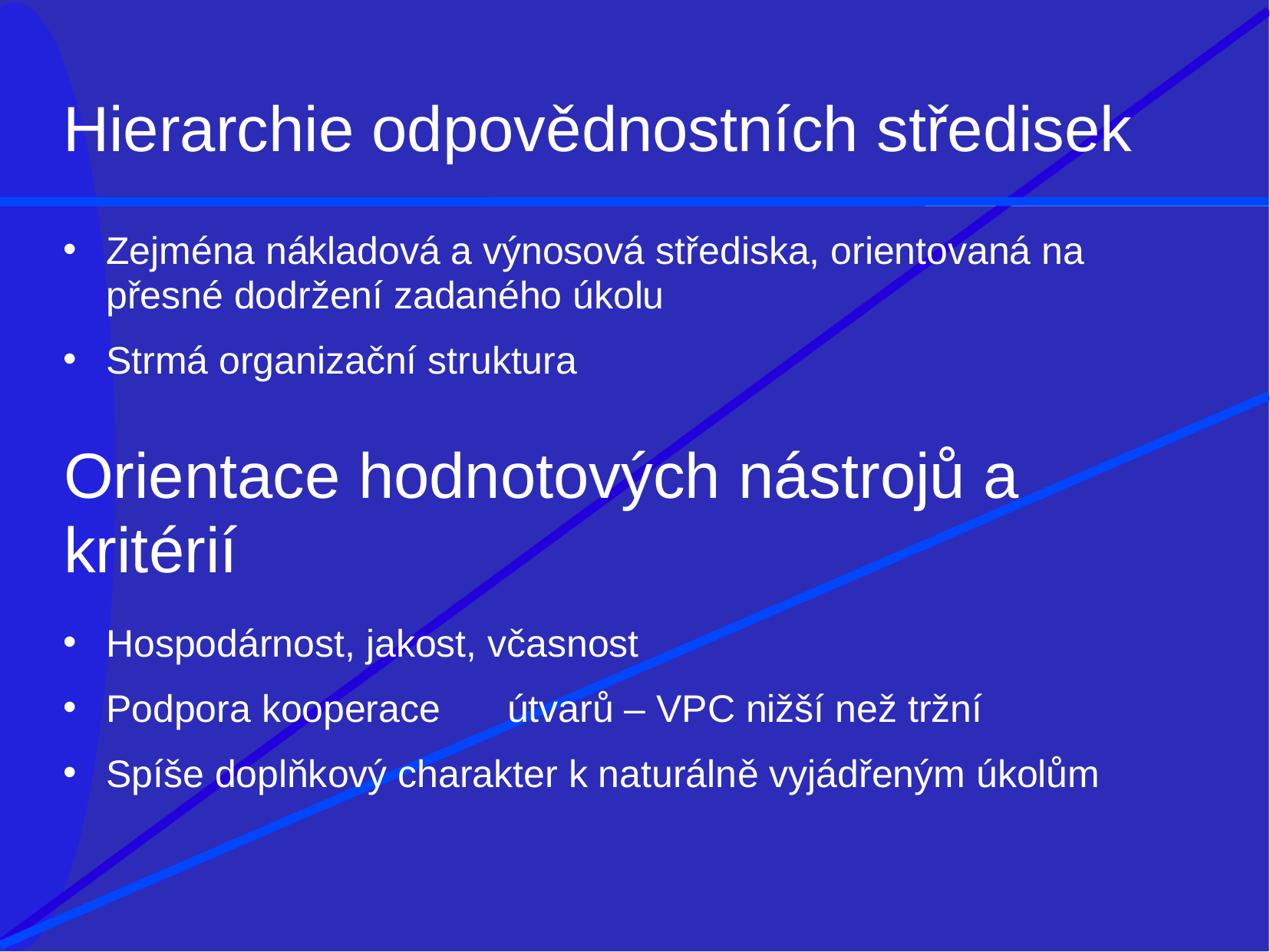

# Hierarchie odpovědnostních středisek
Zejména nákladová a výnosová střediska, orientovaná na
přesné dodržení zadaného úkolu
Strmá organizační struktura

Orientace hodnotových nástrojů a
kritérií
Hospodárnost, jakost, včasnost
Podpora kooperace	útvarů – VPC nižší než tržní
Spíše doplňkový charakter k naturálně vyjádřeným úkolům